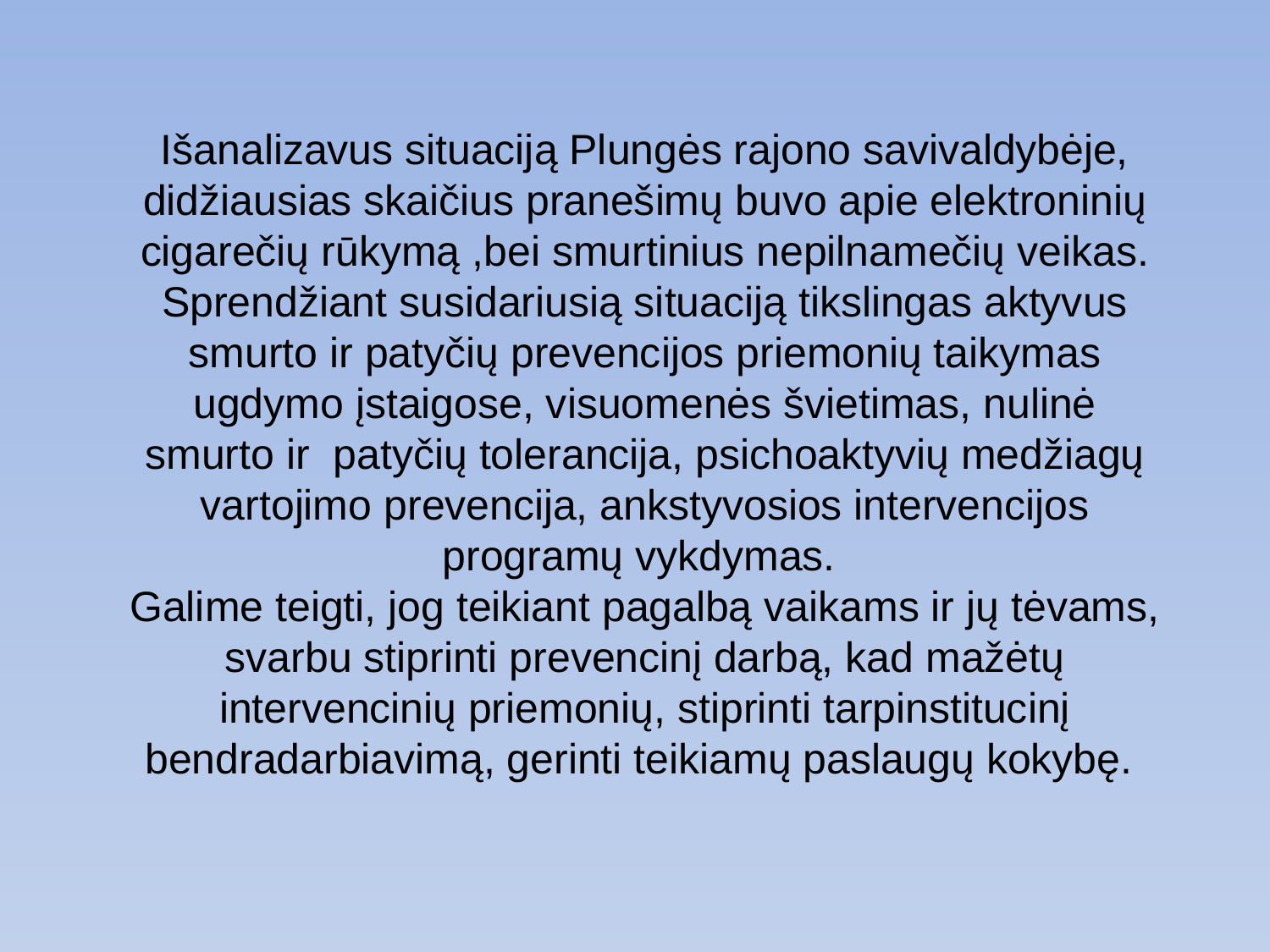

Išanalizavus situaciją Plungės rajono savivaldybėje, didžiausias skaičius pranešimų buvo apie elektroninių cigarečių rūkymą ,bei smurtinius nepilnamečių veikas. Sprendžiant susidariusią situaciją tikslingas aktyvus smurto ir patyčių prevencijos priemonių taikymas ugdymo įstaigose, visuomenės švietimas, nulinė smurto ir  patyčių tolerancija, psichoaktyvių medžiagų vartojimo prevencija, ankstyvosios intervencijos programų vykdymas.
Galime teigti, jog teikiant pagalbą vaikams ir jų tėvams, svarbu stiprinti prevencinį darbą, kad mažėtų intervencinių priemonių, stiprinti tarpinstitucinį bendradarbiavimą, gerinti teikiamų paslaugų kokybę.